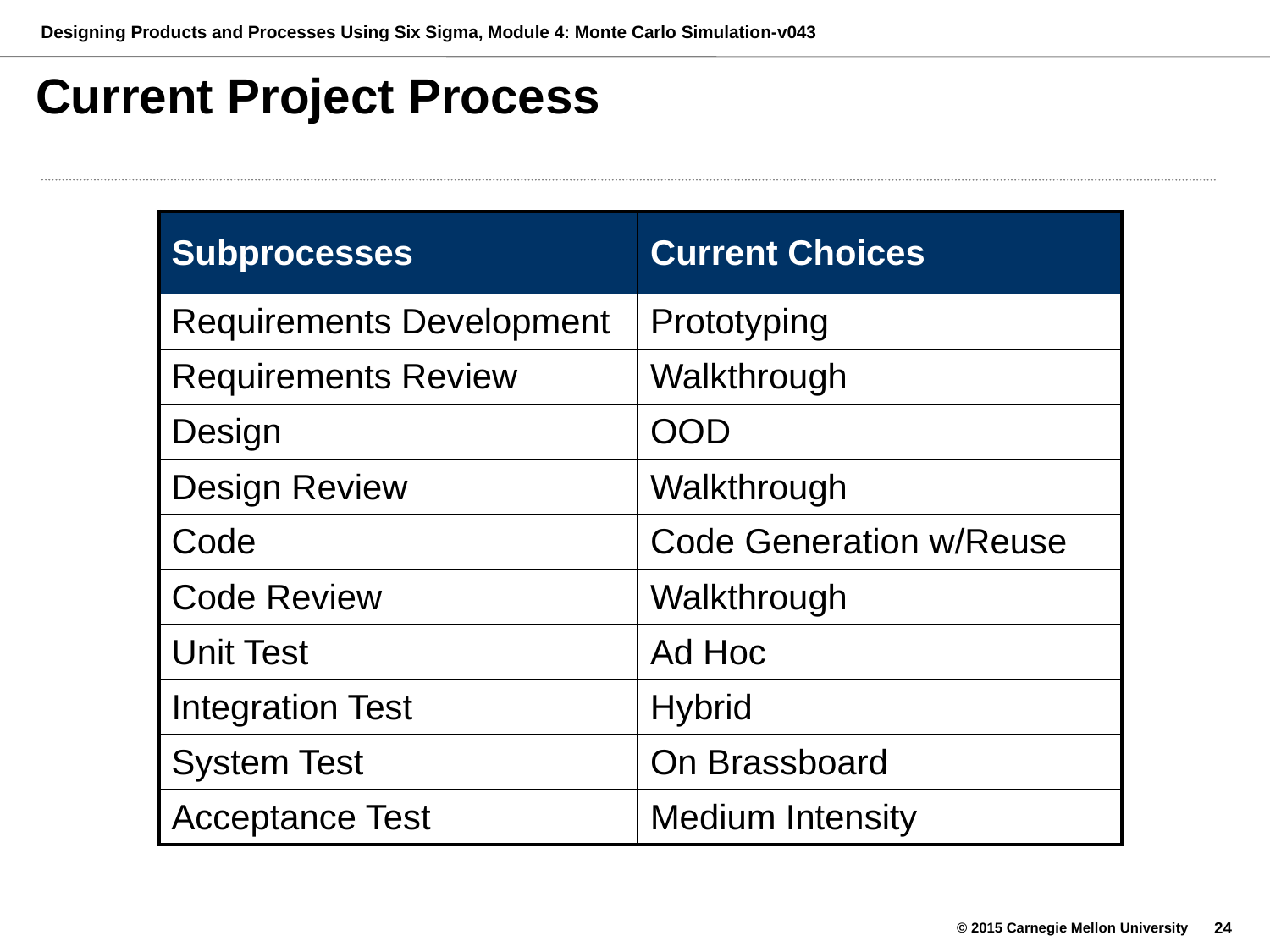

# Current Project Process
| Subprocesses | Current Choices |
| --- | --- |
| Requirements Development | Prototyping |
| Requirements Review | Walkthrough |
| Design | OOD |
| Design Review | Walkthrough |
| Code | Code Generation w/Reuse |
| Code Review | Walkthrough |
| Unit Test | Ad Hoc |
| Integration Test | Hybrid |
| System Test | On Brassboard |
| Acceptance Test | Medium Intensity |